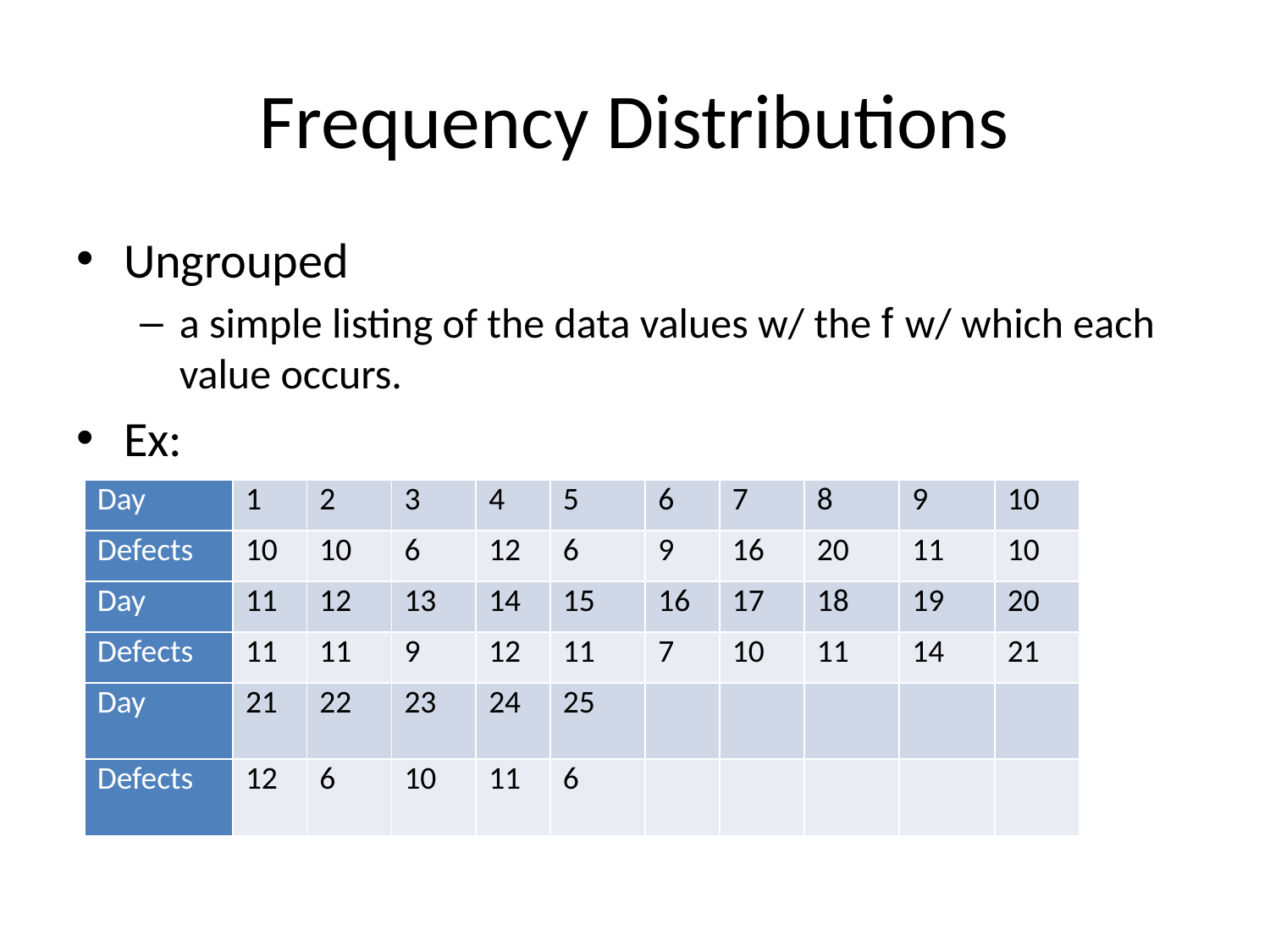

# Frequency Distributions
Ungrouped
a simple listing of the data values w/ the f w/ which each value occurs.
Ex:

| Day | 1 | 2 | 3 | 4 | 5 | 6 | 7 | 8 | 9 | 10 |
| --- | --- | --- | --- | --- | --- | --- | --- | --- | --- | --- |
| Defects | 10 | 10 | 6 | 12 | 6 | 9 | 16 | 20 | 11 | 10 |
| Day | 11 | 12 | 13 | 14 | 15 | 16 | 17 | 18 | 19 | 20 |
| Defects | 11 | 11 | 9 | 12 | 11 | 7 | 10 | 11 | 14 | 21 |
| Day | 21 | 22 | 23 | 24 | 25 |  |  |  |  |  |
| Defects | 12 | 6 | 10 | 11 | 6 |  |  |  |  |  |